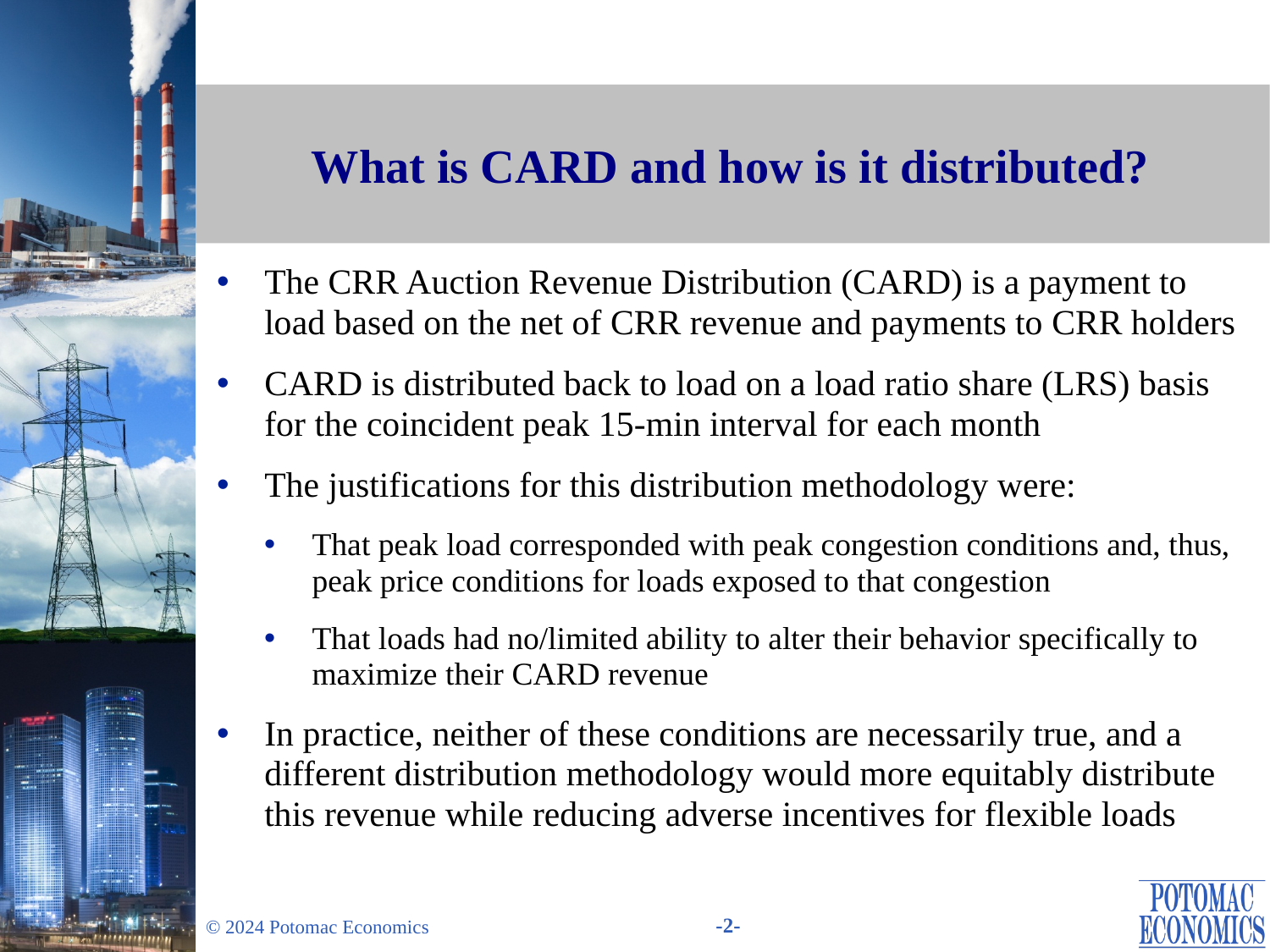

# What is CARD and how is it distributed?
The CRR Auction Revenue Distribution (CARD) is a payment to load based on the net of CRR revenue and payments to CRR holders
CARD is distributed back to load on a load ratio share (LRS) basis for the coincident peak 15-min interval for each month
The justifications for this distribution methodology were:
That peak load corresponded with peak congestion conditions and, thus, peak price conditions for loads exposed to that congestion
That loads had no/limited ability to alter their behavior specifically to maximize their CARD revenue
In practice, neither of these conditions are necessarily true, and a different distribution methodology would more equitably distribute this revenue while reducing adverse incentives for flexible loads